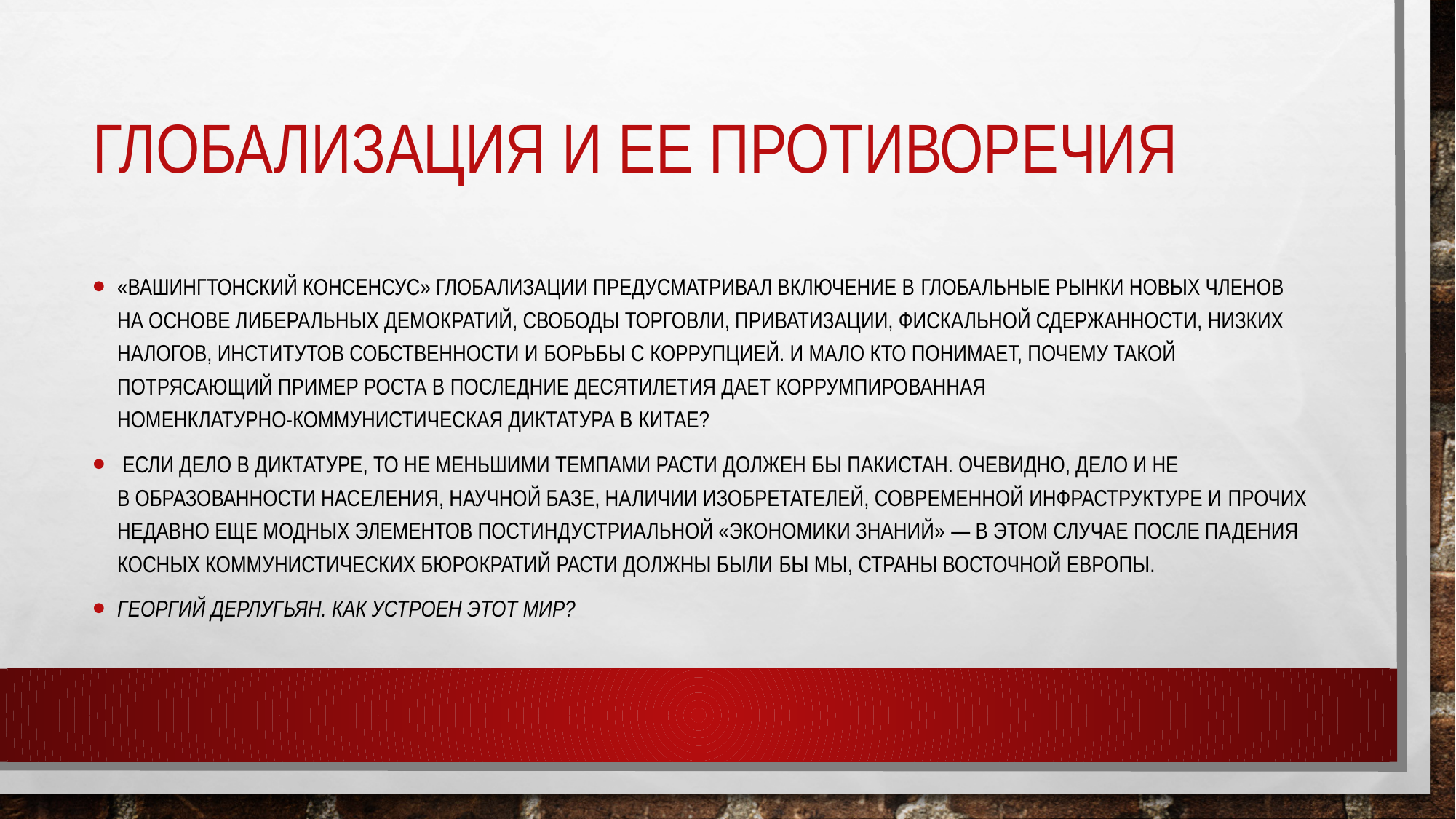

# Глобализация и ее противоречия
«Вашингтонский консенсус» глобализации предусматривал включение в глобальные рынки новых членов на основе либеральных демократий, свободы торговли, приватизации, фискальной сдержанности, низких налогов, институтов собственности и борьбы с коррупцией. И мало кто понимает, почему такой потрясающий пример роста в последние десятилетия дает коррумпированная номенклатурно‑коммунистическая диктатура в Китае?
 Если дело в диктатуре, то не меньшими темпами расти должен бы Пакистан. Очевидно, дело и не в образованности населения, научной базе, наличии изобретателей, современной инфраструктуре и прочих недавно еще модных элементов постиндустриальной «экономики знаний» — в этом случае после падения косных коммунистических бюрократий расти должны были бы мы, страны Восточной Европы.
Георгий Дерлугьян. Как устроен этот мир?